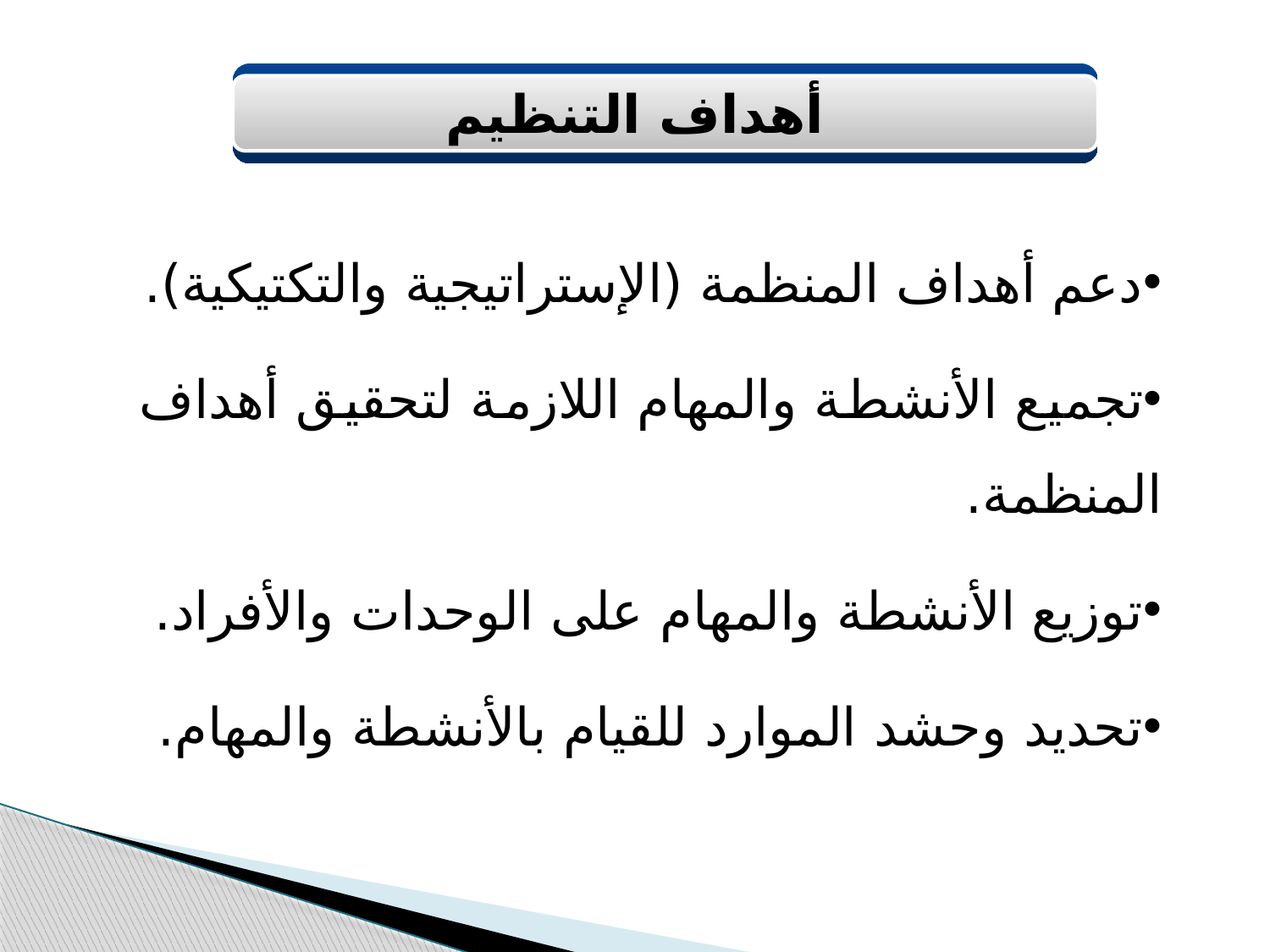

أهداف التنظيم
دعم أهداف المنظمة (الإستراتيجية والتكتيكية).
تجميع الأنشطة والمهام اللازمة لتحقيق أهداف المنظمة.
توزيع الأنشطة والمهام على الوحدات والأفراد.
تحديد وحشد الموارد للقيام بالأنشطة والمهام.